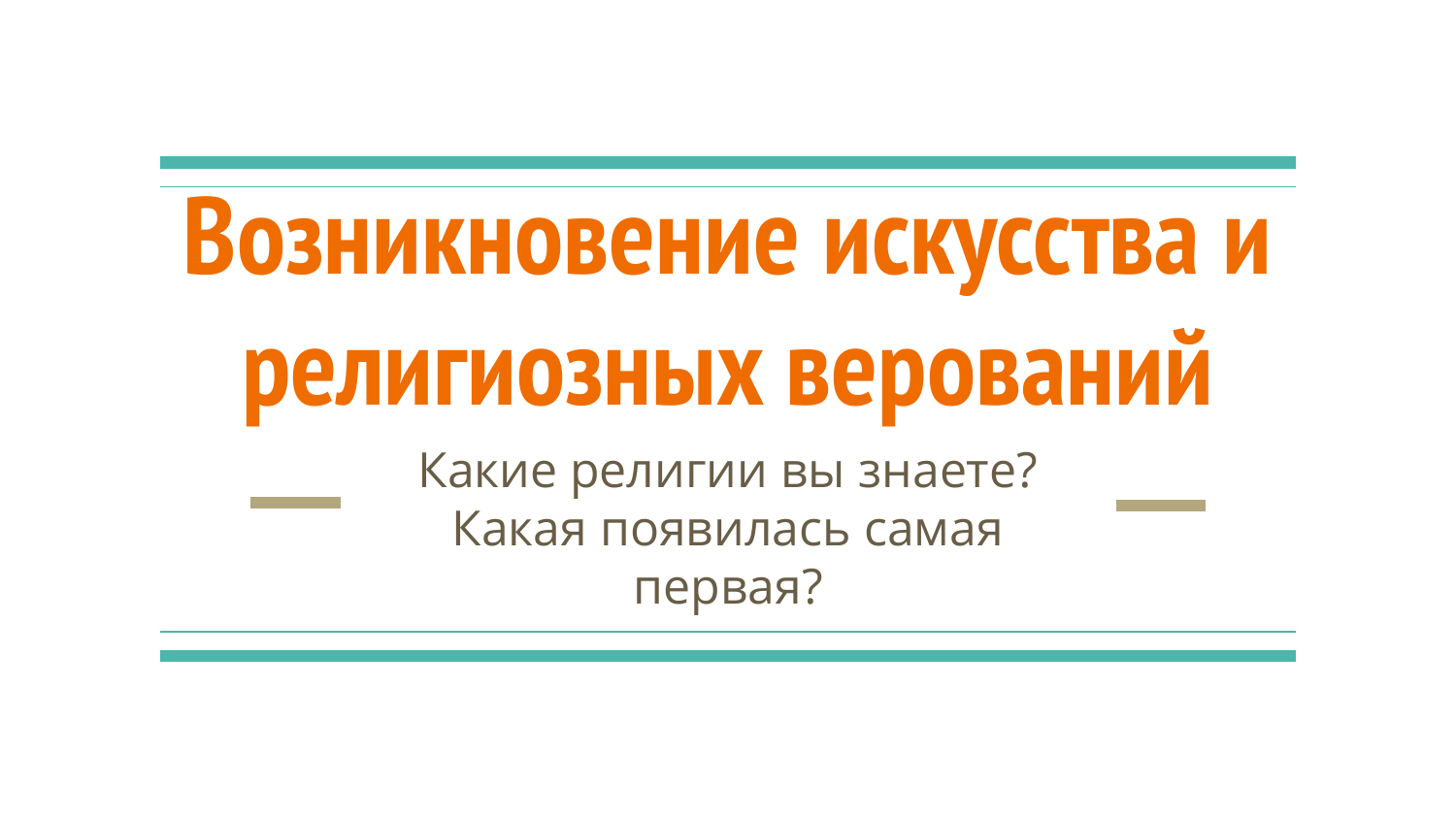

# Возникновение искусства и религиозных верований
Какие религии вы знаете? Какая появилась самая первая?